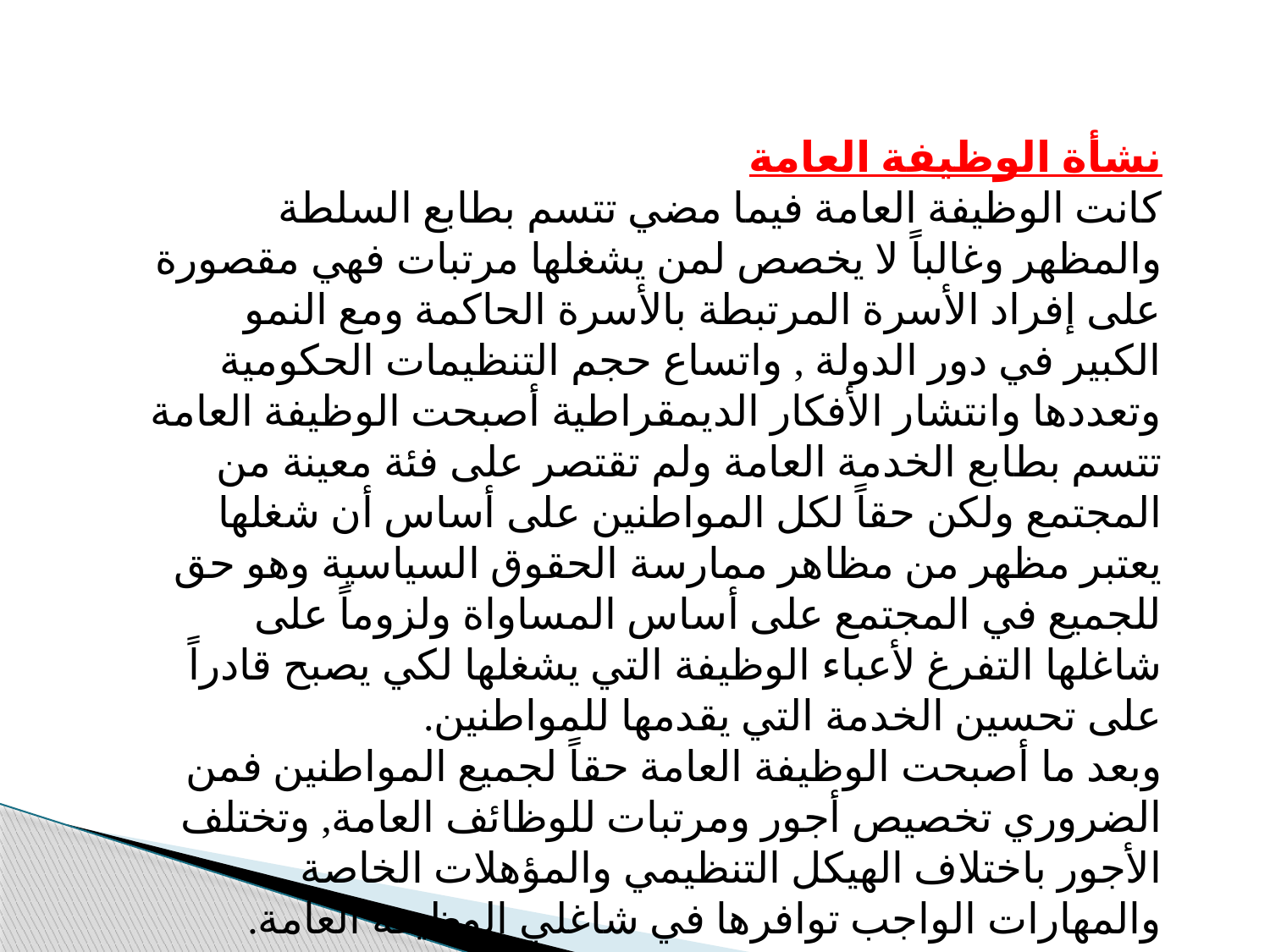

نشأة الوظيفة العامة
كانت الوظيفة العامة فيما مضي تتسم بطابع السلطة والمظهر وغالباً لا يخصص لمن يشغلها مرتبات فهي مقصورة على إفراد الأسرة المرتبطة بالأسرة الحاكمة ومع النمو الكبير في دور الدولة , واتساع حجم التنظيمات الحكومية وتعددها وانتشار الأفكار الديمقراطية أصبحت الوظيفة العامة تتسم بطابع الخدمة العامة ولم تقتصر على فئة معينة من المجتمع ولكن حقاً لكل المواطنين على أساس أن شغلها يعتبر مظهر من مظاهر ممارسة الحقوق السياسية وهو حق للجميع في المجتمع على أساس المساواة ولزوماً على شاغلها التفرغ لأعباء الوظيفة التي يشغلها لكي يصبح قادراً على تحسين الخدمة التي يقدمها للمواطنين.
وبعد ما أصبحت الوظيفة العامة حقاً لجميع المواطنين فمن الضروري تخصيص أجور ومرتبات للوظائف العامة, وتختلف الأجور باختلاف الهيكل التنظيمي والمؤهلات الخاصة والمهارات الواجب توافرها في شاغلي الوظيفة العامة.